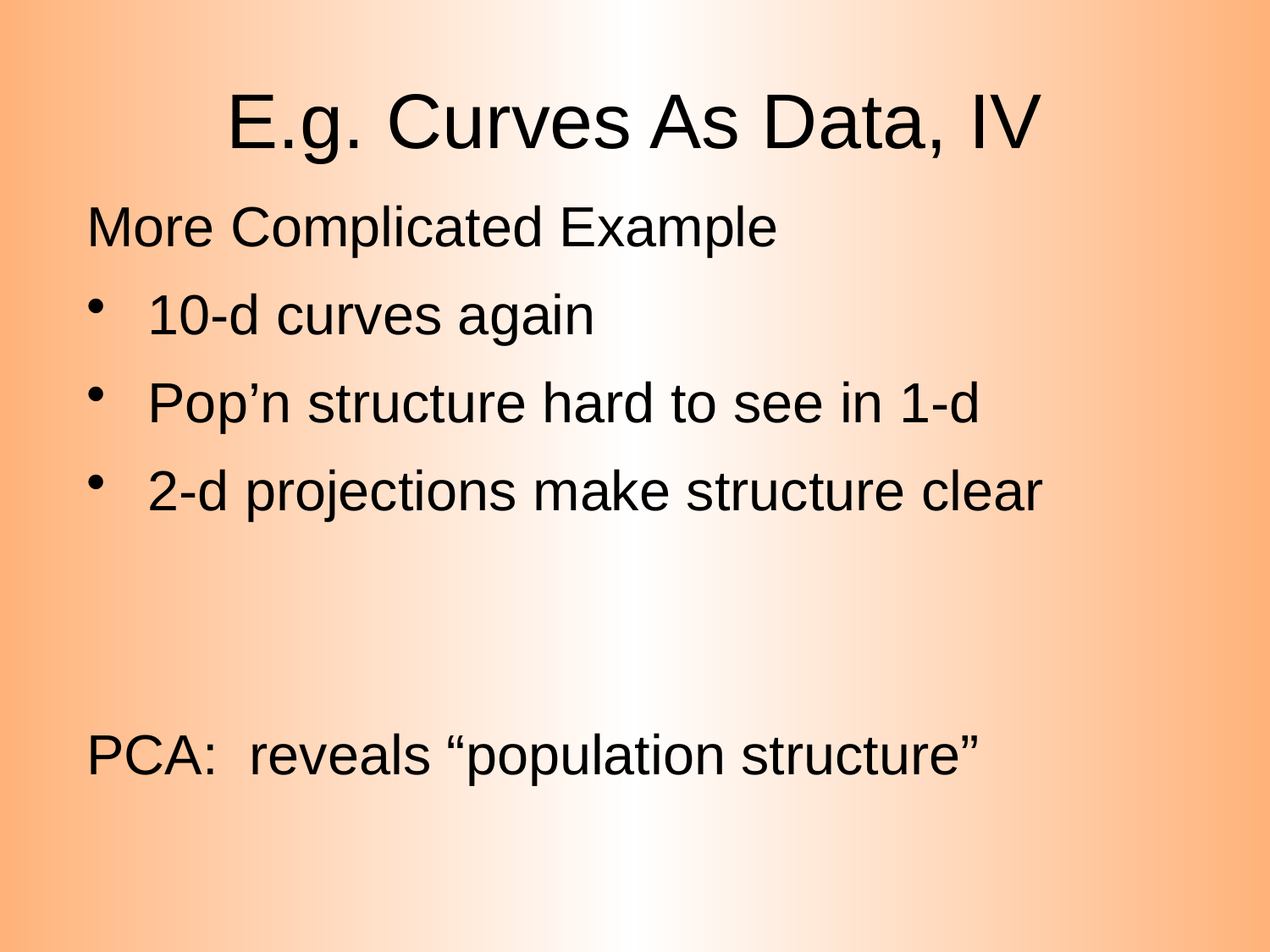

# E.g. Curves As Data, IV
More Complicated Example
  10-d curves again
  Pop’n structure hard to see in 1-d
  2-d projections make structure clear

PCA:  reveals “population structure”